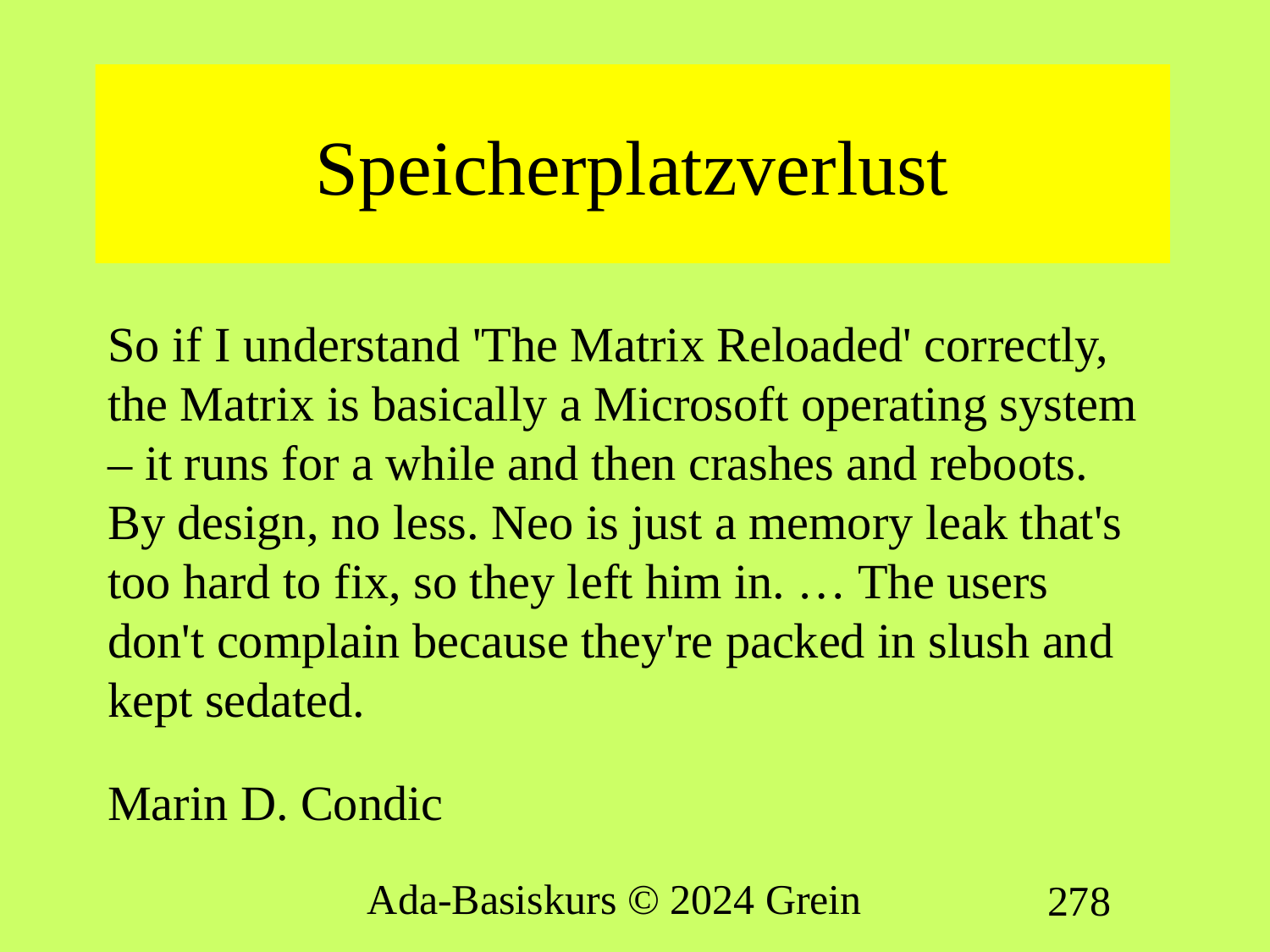

# Speicherplatzverlust
So if I understand 'The Matrix Reloaded' correctly, the Matrix is basically a Microsoft operating system – it runs for a while and then crashes and reboots. By design, no less. Neo is just a memory leak that's too hard to fix, so they left him in. … The users don't complain because they're packed in slush and kept sedated.
Marin D. Condic
Ada-Basiskurs © 2024 Grein
278